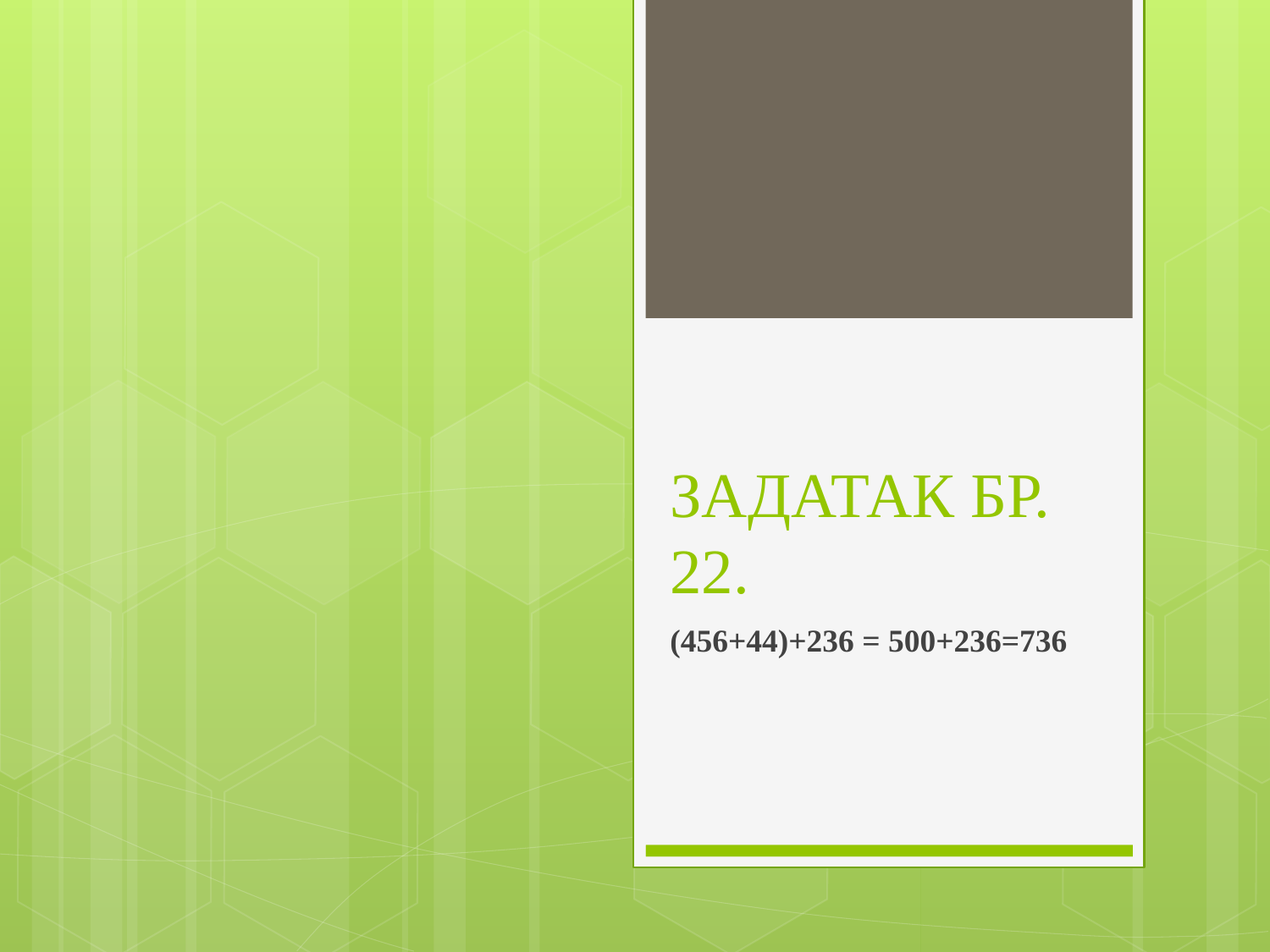

# ЗАДАТАК БР. 22.
(456+44)+236 = 500+236=736